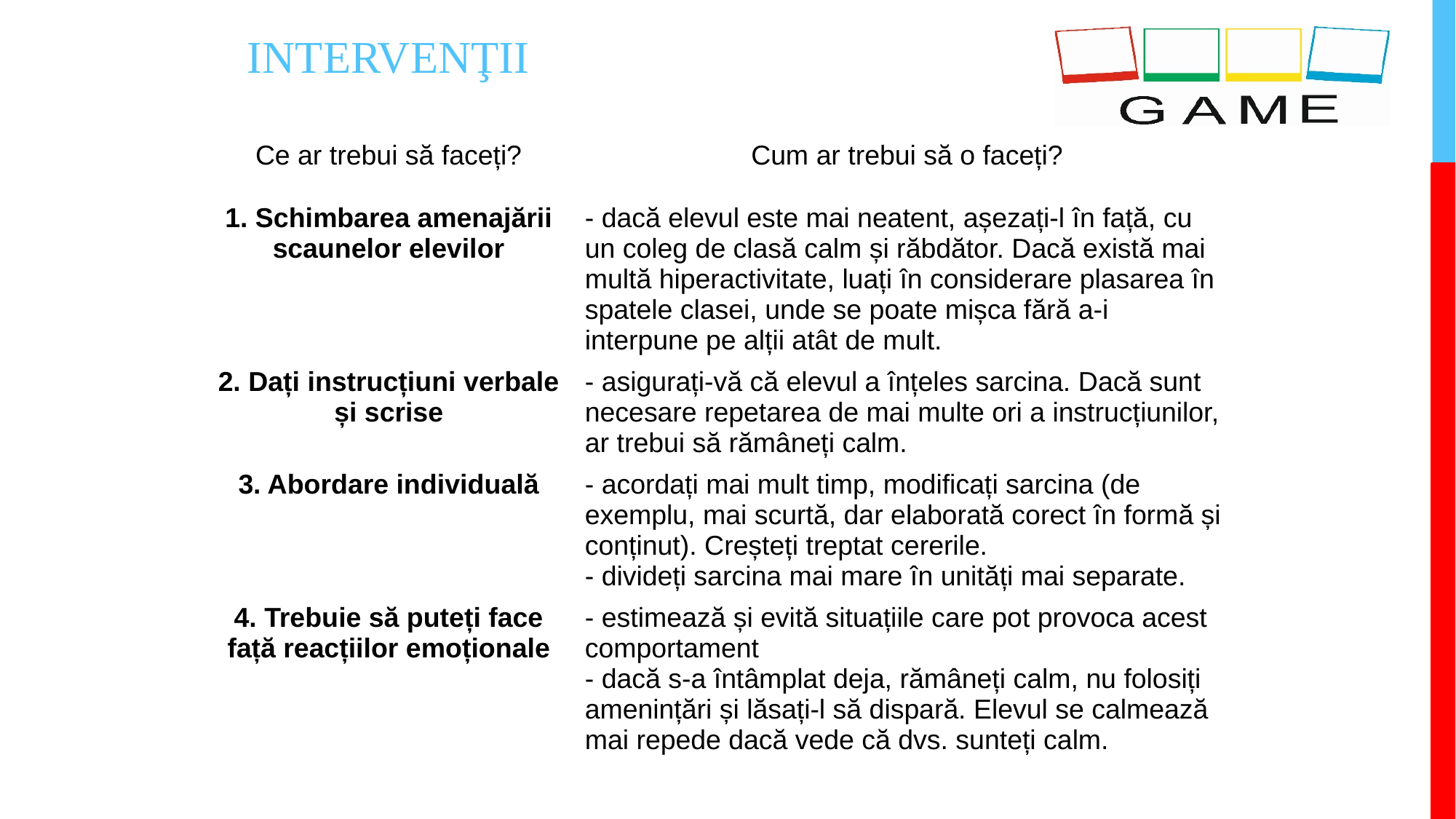

INTERVENŢII
| Ce ar trebui să faceți? | Cum ar trebui să o faceți? |
| --- | --- |
| 1. Schimbarea amenajării scaunelor elevilor | - dacă elevul este mai neatent, așezați-l în față, cu un coleg de clasă calm și răbdător. Dacă există mai multă hiperactivitate, luați în considerare plasarea în spatele clasei, unde se poate mișca fără a-i interpune pe alții atât de mult. |
| 2. Dați instrucțiuni verbale și scrise | - asigurați-vă că elevul a înțeles sarcina. Dacă sunt necesare repetarea de mai multe ori a instrucțiunilor, ar trebui să rămâneți calm. |
| 3. Abordare individuală | - acordați mai mult timp, modificați sarcina (de exemplu, mai scurtă, dar elaborată corect în formă și conținut). Creșteți treptat cererile. - divideți sarcina mai mare în unități mai separate. |
| 4. Trebuie să puteți face față reacțiilor emoționale | - estimează și evită situațiile care pot provoca acest comportament - dacă s-a întâmplat deja, rămâneți calm, nu folosiți amenințări și lăsați-l să dispară. Elevul se calmează mai repede dacă vede că dvs. sunteți calm. |